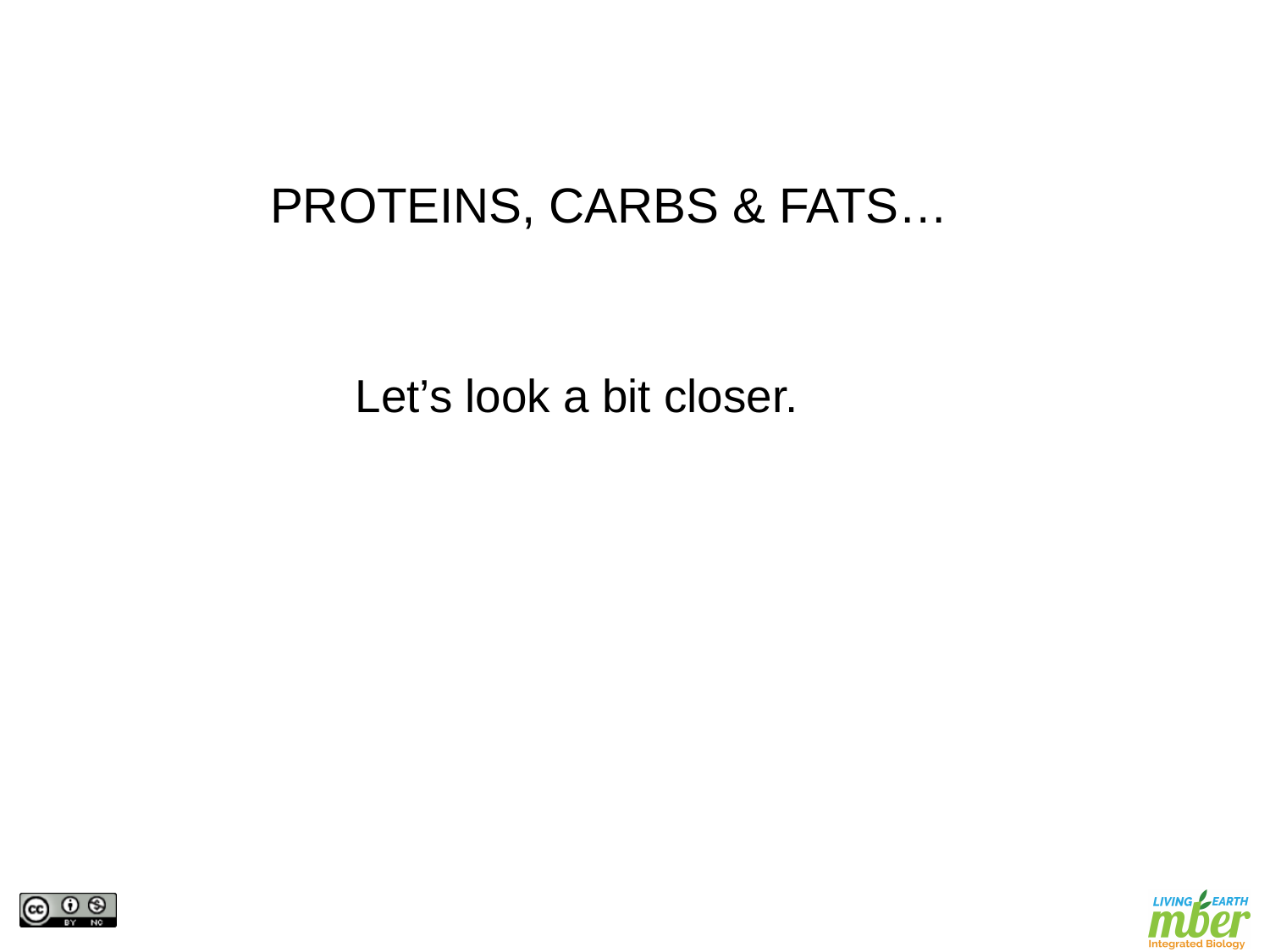

PROTEINS, CARBS & FATS…
Let’s look a bit closer.